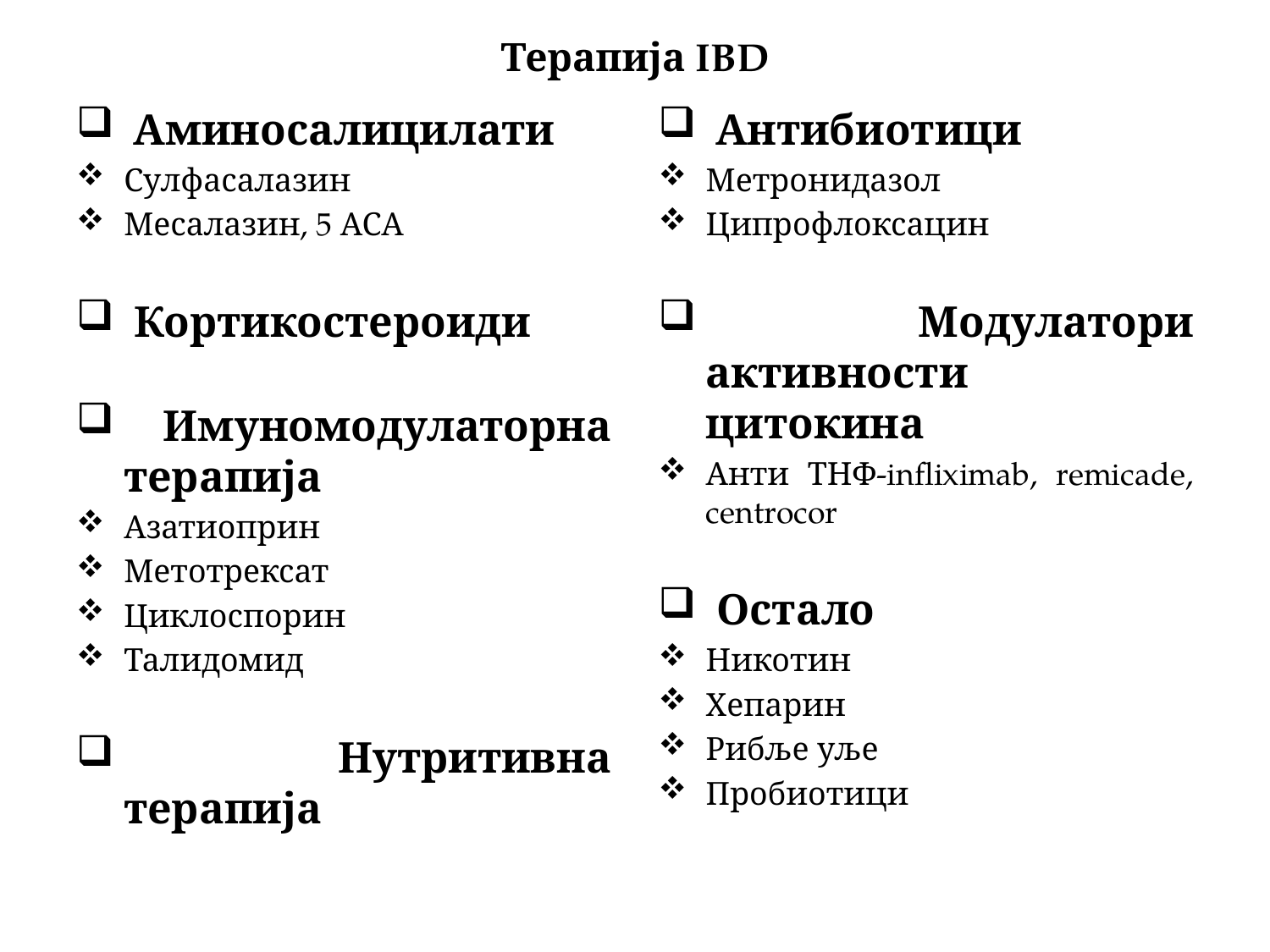

# Терапија IBD
 Аминосалицилати
Сулфасалазин
Месалазин, 5 АСА

 Кортикостероиди

 Имуномодулаторна терапија
Азатиоприн
Метотрексат
Циклоспорин
Талидомид

 Нутритивна терапија

 Антибиотици
Метронидазол
Ципрофлоксацин

 Модулатори активности цитокина
Анти ТНФ-infliximab, remicade, centrocor

 Остало
Никотин
Хепарин
Рибље уље
Пробиотици